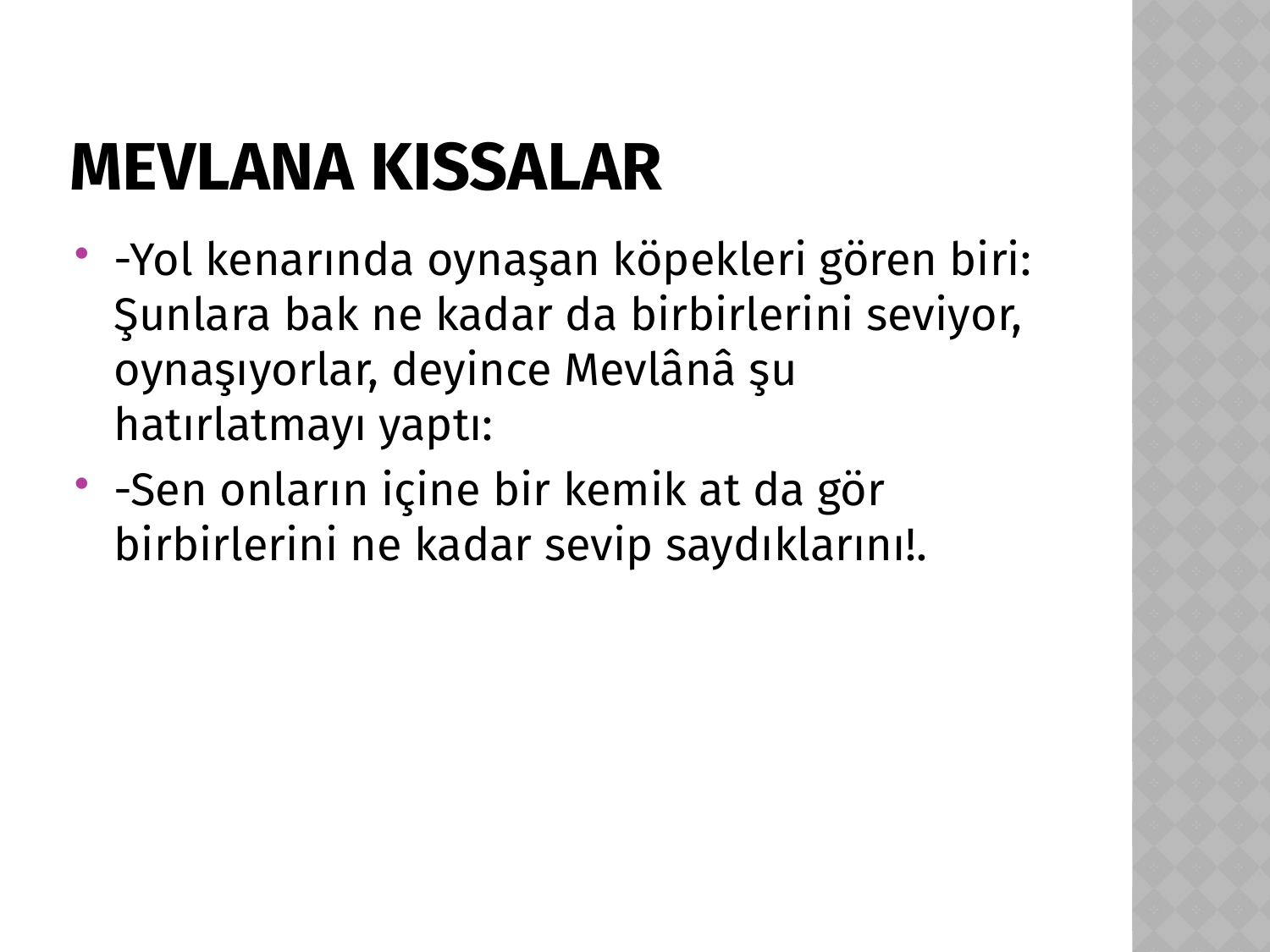

# Mevlana Kıssalar
-Yol kenarında oynaşan köpekleri gören biri: Şunlara bak ne kadar da birbirlerini seviyor, oynaşıyorlar, deyince Mevlânâ şu hatırlatmayı yaptı:
-Sen onların içine bir kemik at da gör birbirlerini ne kadar sevip saydıklarını!.